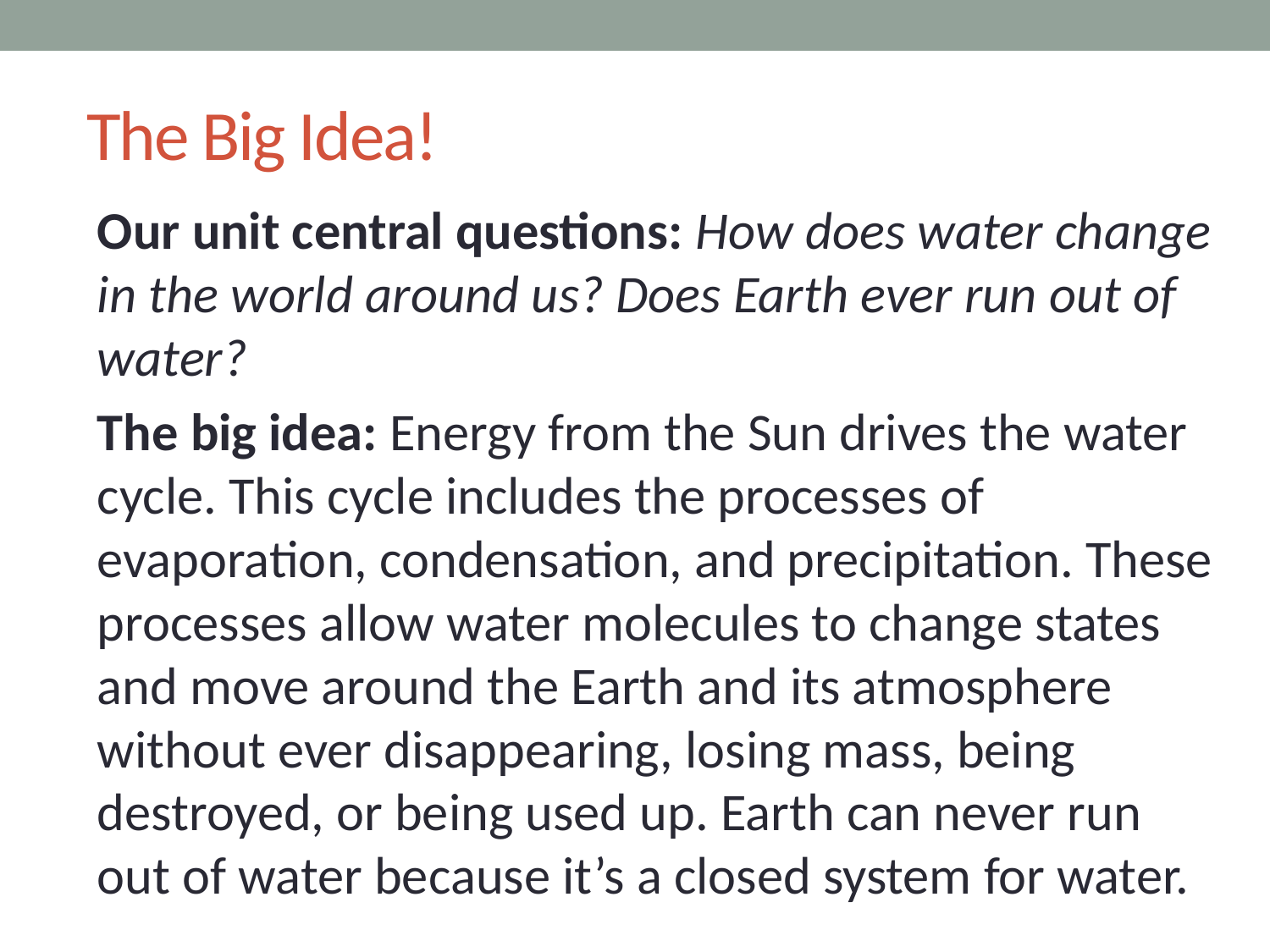

# The Big Idea!
Our unit central questions: How does water change in the world around us? Does Earth ever run out of water?
The big idea: Energy from the Sun drives the water cycle. This cycle includes the processes of evaporation, condensation, and precipitation. These processes allow water molecules to change states and move around the Earth and its atmosphere without ever disappearing, losing mass, being destroyed, or being used up. Earth can never run out of water because it’s a closed system for water.